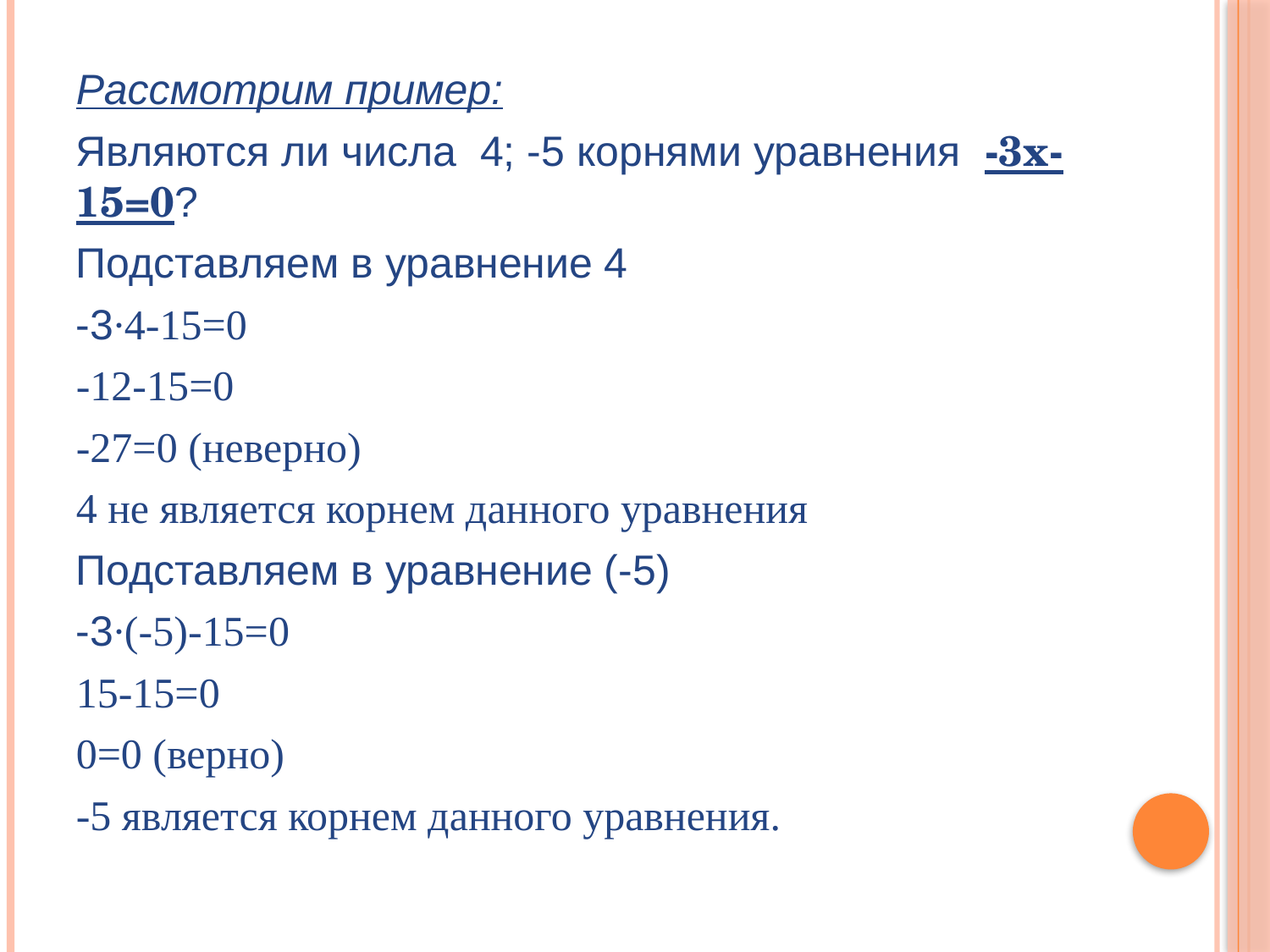

Рассмотрим пример:
Являются ли числа  4; -5 корнями уравнения  -3x-15=0?
Подставляем в уравнение 4
-3∙4-15=0
-12-15=0
-27=0 (неверно)
4 не является корнем данного уравнения
Подставляем в уравнение (-5)
-3∙(-5)-15=0
15-15=0
0=0 (верно)
-5 является корнем данного уравнения.